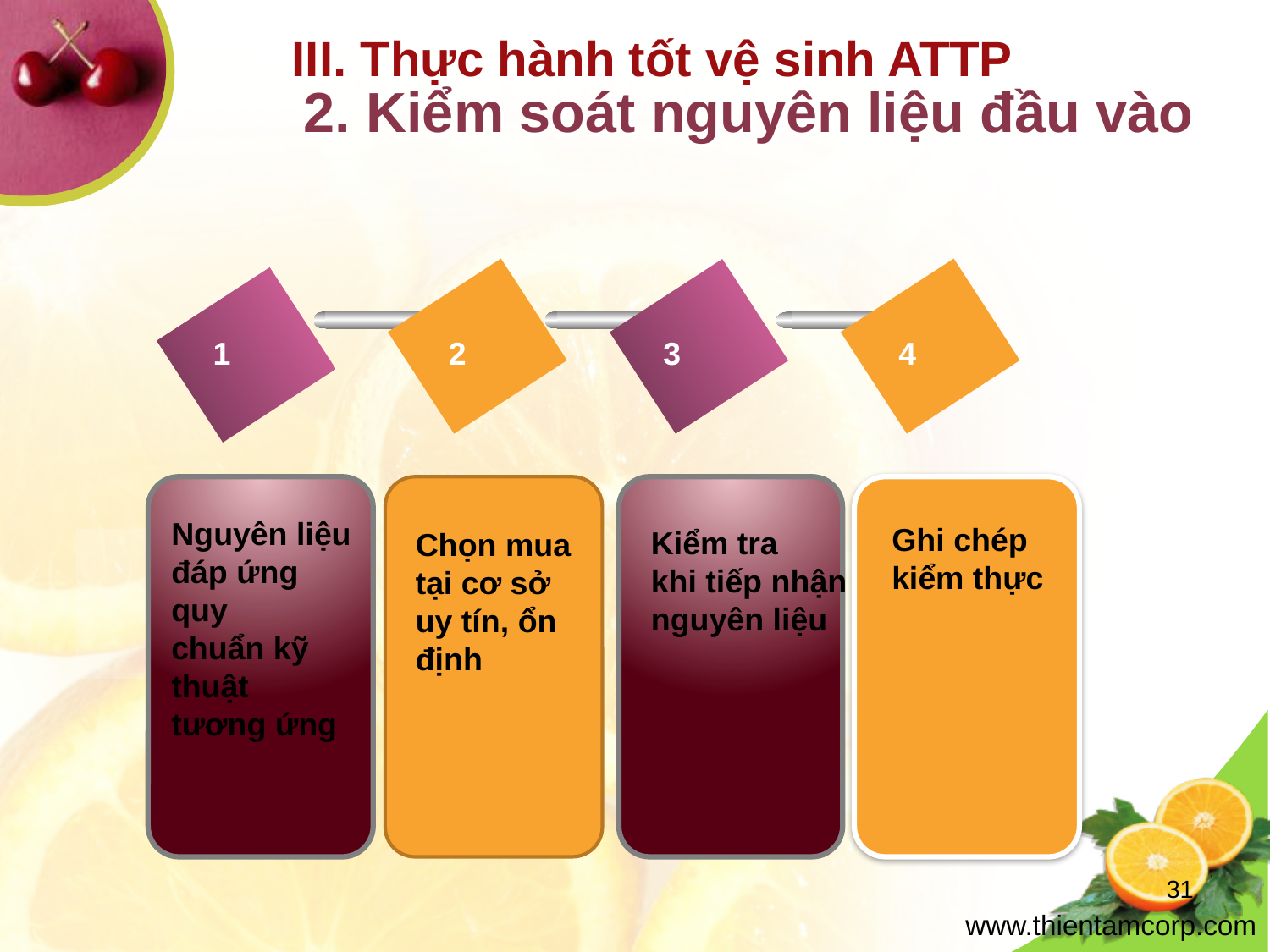

III. Thực hành tốt vệ sinh ATTP
# 2. Kiểm soát nguyên liệu đầu vào

1
2
3
4

Nguyên liệu
đáp ứng quy
chuẩn kỹ thuật
tương ứng
Ghi chép
kiểm thực
Kiểm tra
khi tiếp nhận
nguyên liệu
Chọn mua
tại cơ sở
uy tín, ổn
định
31